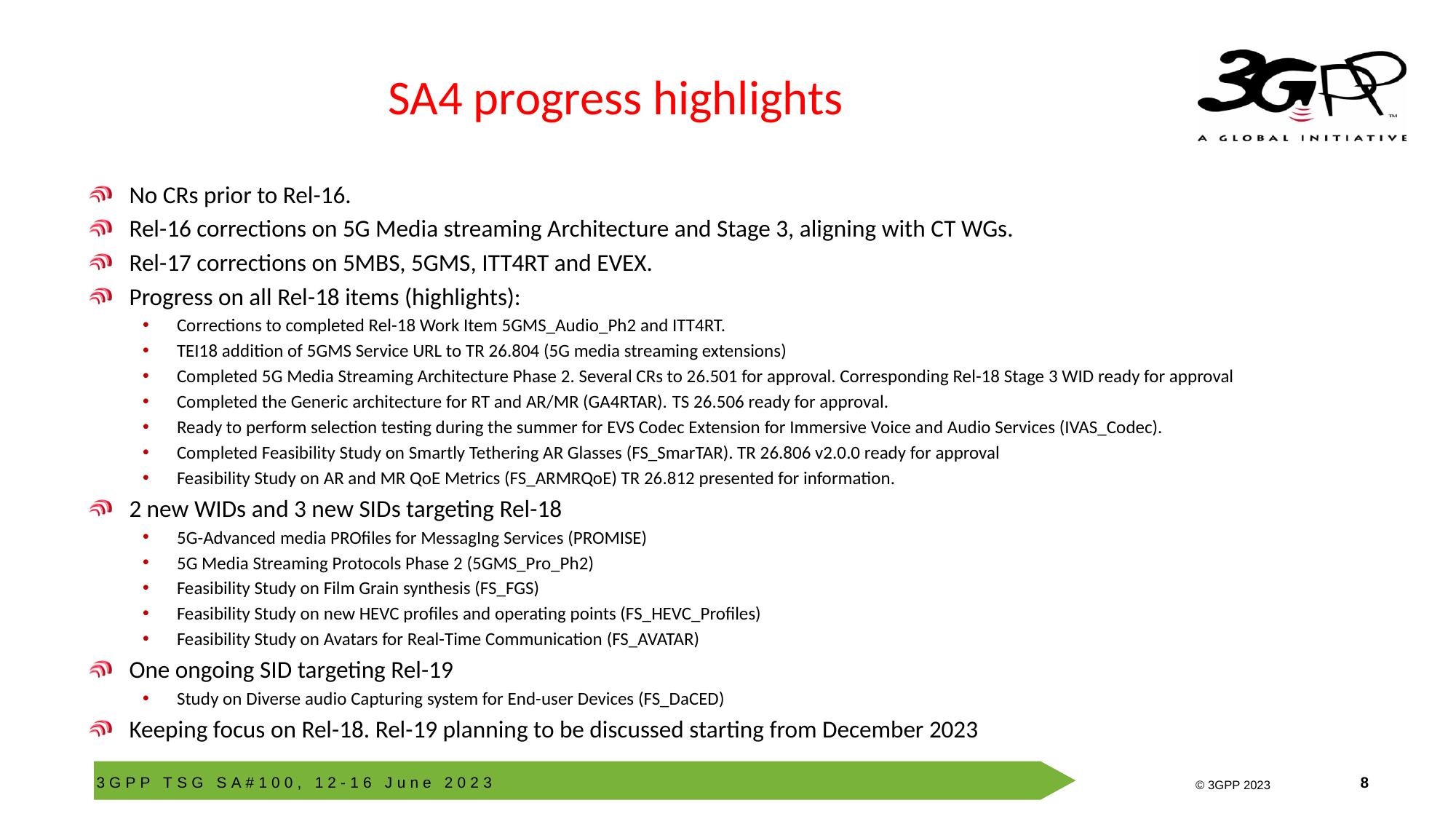

# SA4 progress highlights
No CRs prior to Rel-16.
Rel-16 corrections on 5G Media streaming Architecture and Stage 3, aligning with CT WGs.
Rel-17 corrections on 5MBS, 5GMS, ITT4RT and EVEX.
Progress on all Rel-18 items (highlights):
Corrections to completed Rel-18 Work Item 5GMS_Audio_Ph2 and ITT4RT.
TEI18 addition of 5GMS Service URL to TR 26.804 (5G media streaming extensions)
Completed 5G Media Streaming Architecture Phase 2. Several CRs to 26.501 for approval. Corresponding Rel-18 Stage 3 WID ready for approval
Completed the Generic architecture for RT and AR/MR (GA4RTAR). TS 26.506 ready for approval.
Ready to perform selection testing during the summer for EVS Codec Extension for Immersive Voice and Audio Services (IVAS_Codec).
Completed Feasibility Study on Smartly Tethering AR Glasses (FS_SmarTAR). TR 26.806 v2.0.0 ready for approval
Feasibility Study on AR and MR QoE Metrics (FS_ARMRQoE) TR 26.812 presented for information.
2 new WIDs and 3 new SIDs targeting Rel-18
5G-Advanced media PROfiles for MessagIng Services (PROMISE)
5G Media Streaming Protocols Phase 2 (5GMS_Pro_Ph2)
Feasibility Study on Film Grain synthesis (FS_FGS)
Feasibility Study on new HEVC profiles and operating points (FS_HEVC_Profiles)
Feasibility Study on Avatars for Real-Time Communication (FS_AVATAR)
One ongoing SID targeting Rel-19
Study on Diverse audio Capturing system for End-user Devices (FS_DaCED)
Keeping focus on Rel-18. Rel-19 planning to be discussed starting from December 2023